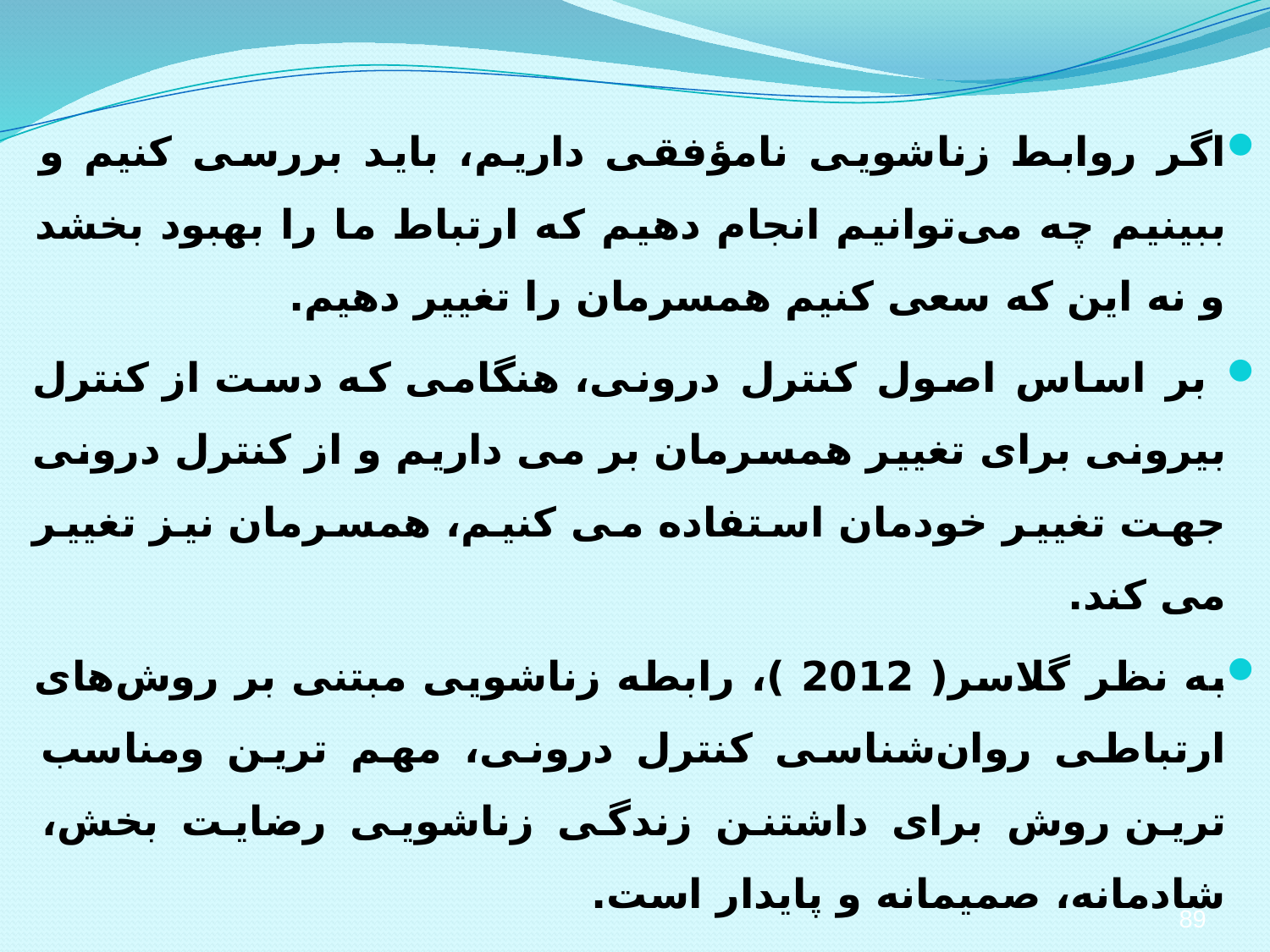

اگر روابط زناشویی نامؤفقی داریم، باید بررسی کنیم و ببینیم چه می‌توانیم انجام دهیم که ارتباط ما را بهبود بخشد و نه این که سعی کنیم همسرمان را تغییر دهیم.
 بر اساس اصول کنترل درونی، هنگامی که دست از کنترل بیرونی برای تغییر همسرمان بر می داریم و از کنترل درونی جهت تغییر خودمان استفاده می کنیم، همسرمان نیز تغییر می کند.
به نظر گلاسر( 2012 )، رابطه زناشویی مبتنی بر روش‌های ارتباطی روان‌شناسی کنترل درونی، مهم ترین ومناسب ترین روش برای داشتنن زندگی زناشویی رضایت بخش، شادمانه، صمیمانه و پایدار است.
89